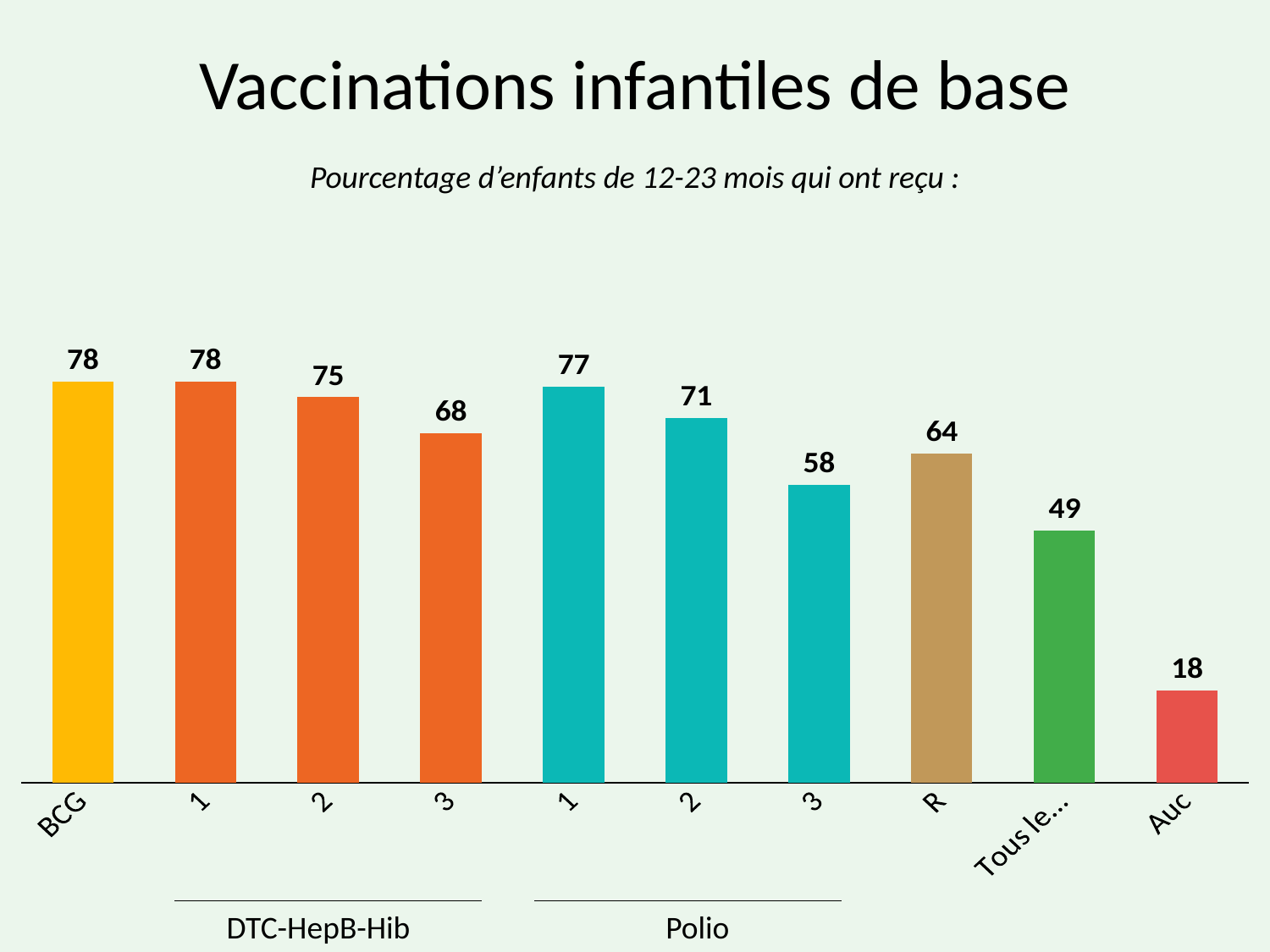

# Vaccinations infantiles de base
Pourcentage d’enfants de 12-23 mois qui ont reçu :

### Chart

| Category | Series 1 |
|---|---|
| BCG | 78.0 |
| 1 | 78.0 |
| 2 | 75.0 |
| 3 | 68.0 |
| 1 | 77.0 |
| 2 | 71.0 |
| 3 | 58.0 |
| Rougeole | 64.0 |
| Tous les vaccins de base | 49.0 |
| Aucun vaccin | 18.0 |
Polio
DTC-HepB-Hib